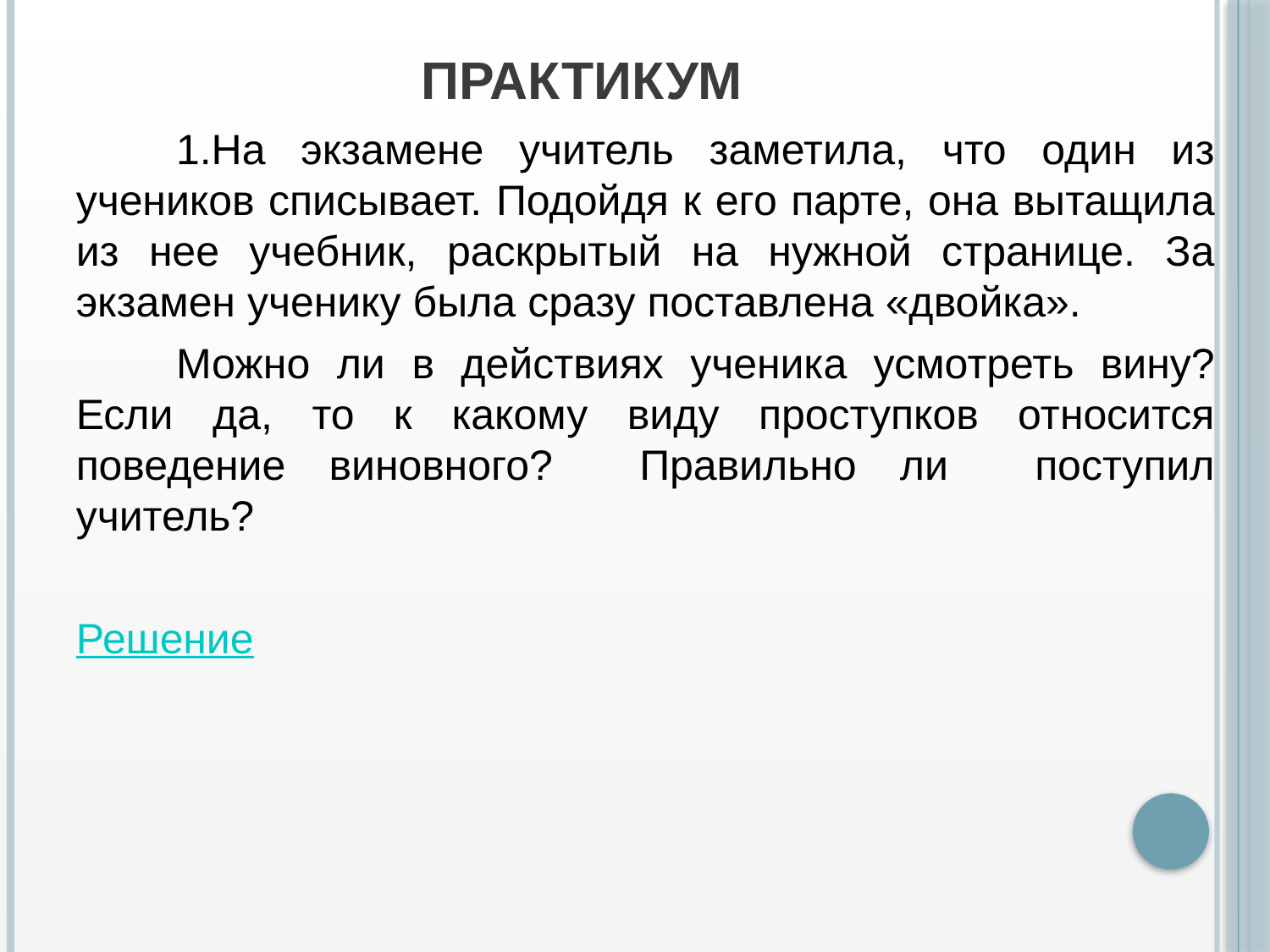

# практикум
1.На экзамене учитель заметила, что один из учеников списывает. Подойдя к его парте, она вытащила из нее учебник, раскрытый на нужной странице. За экзамен ученику была сразу поставлена «двойка».
Можно ли в действиях ученика усмотреть вину? Если да, то к какому виду проступков относится поведение виновного?  Правильно ли  поступил учитель?

Решение